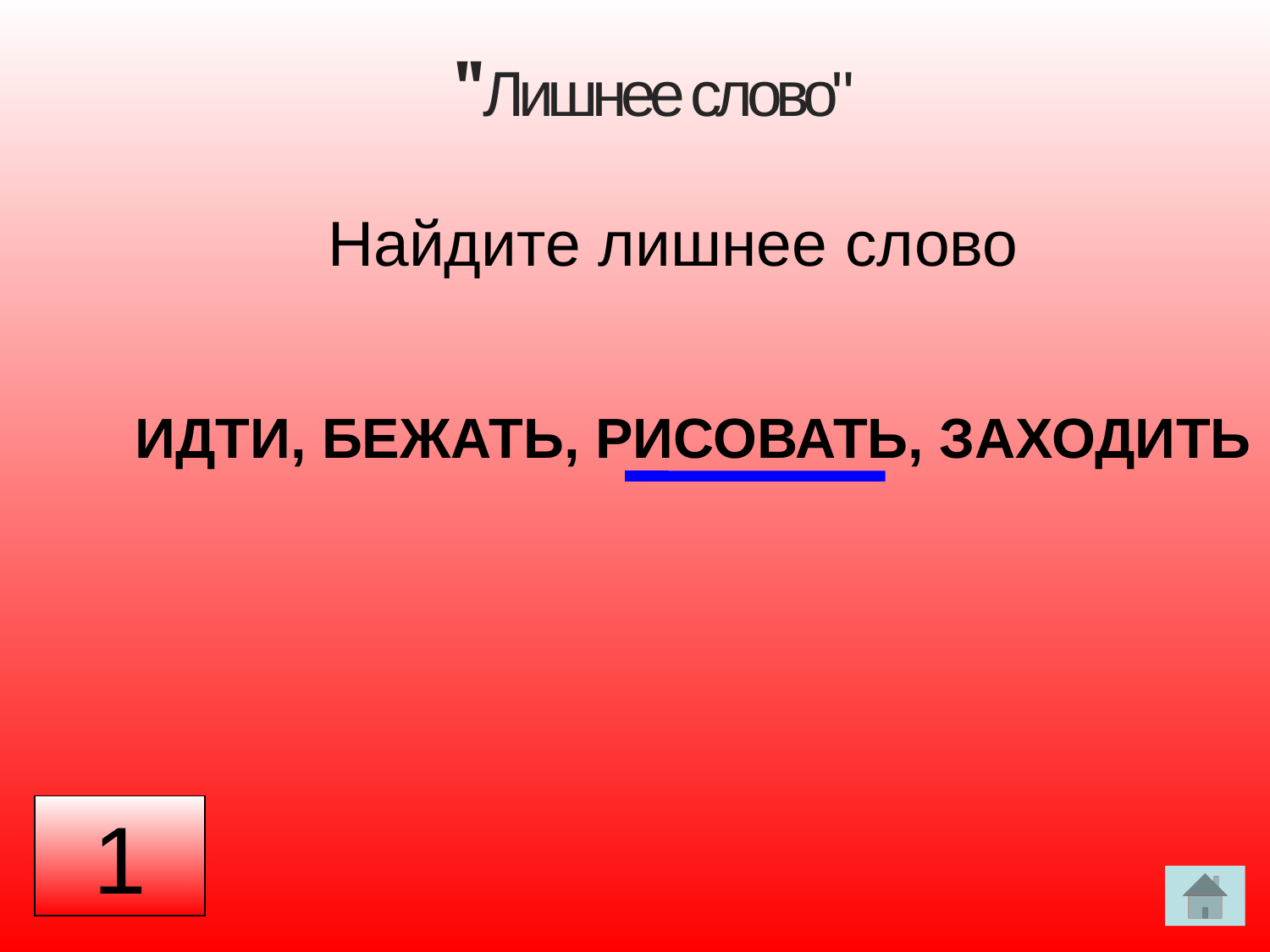

"Лишнее слово"
Найдите лишнее слово
 ИДТИ, БЕЖАТЬ, РИСОВАТЬ, ЗАХОДИТЬ

1